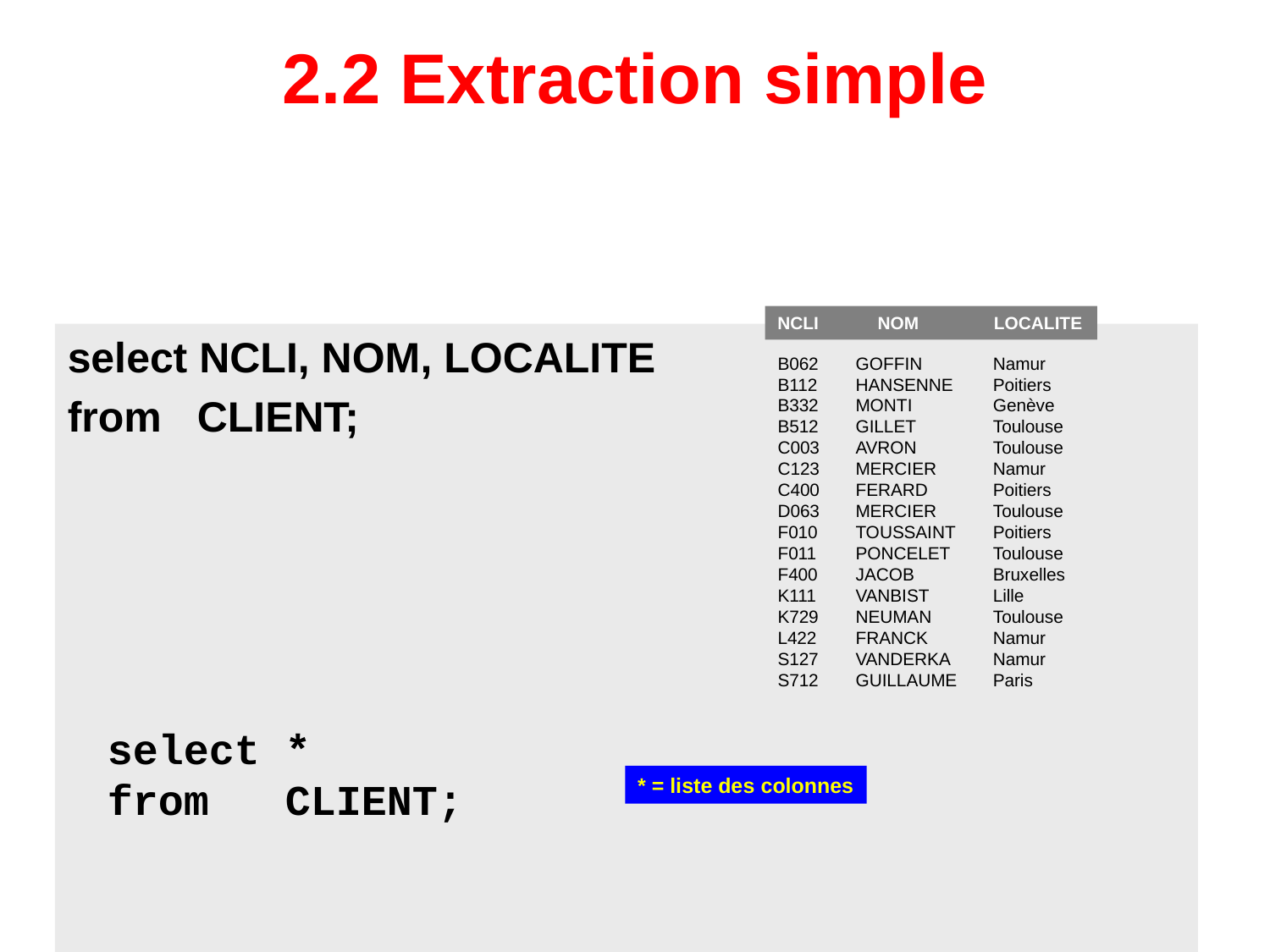

# 2.2 Extraction simple
NCLI	       NOM	 LOCALITE
B062
B112
B332
B512
C003
C123
C400
D063
F010
F011
F400
K111
K729
L422
S127
S712
GOFFIN
HANSENNE
MONTI
GILLET
AVRON
MERCIER
FERARD
MERCIER
TOUSSAINT
PONCELET
JACOB
VANBIST
NEUMAN
FRANCK
VANDERKA
GUILLAUME
Namur
Poitiers
Genève
Toulouse
Toulouse
Namur
Poitiers
Toulouse
Poitiers
Toulouse
Bruxelles
Lille
Toulouse
Namur
Namur
Paris
select NCLI, NOM, LOCALITE
from   CLIENT;
select *
from   CLIENT;
* = liste des colonnes